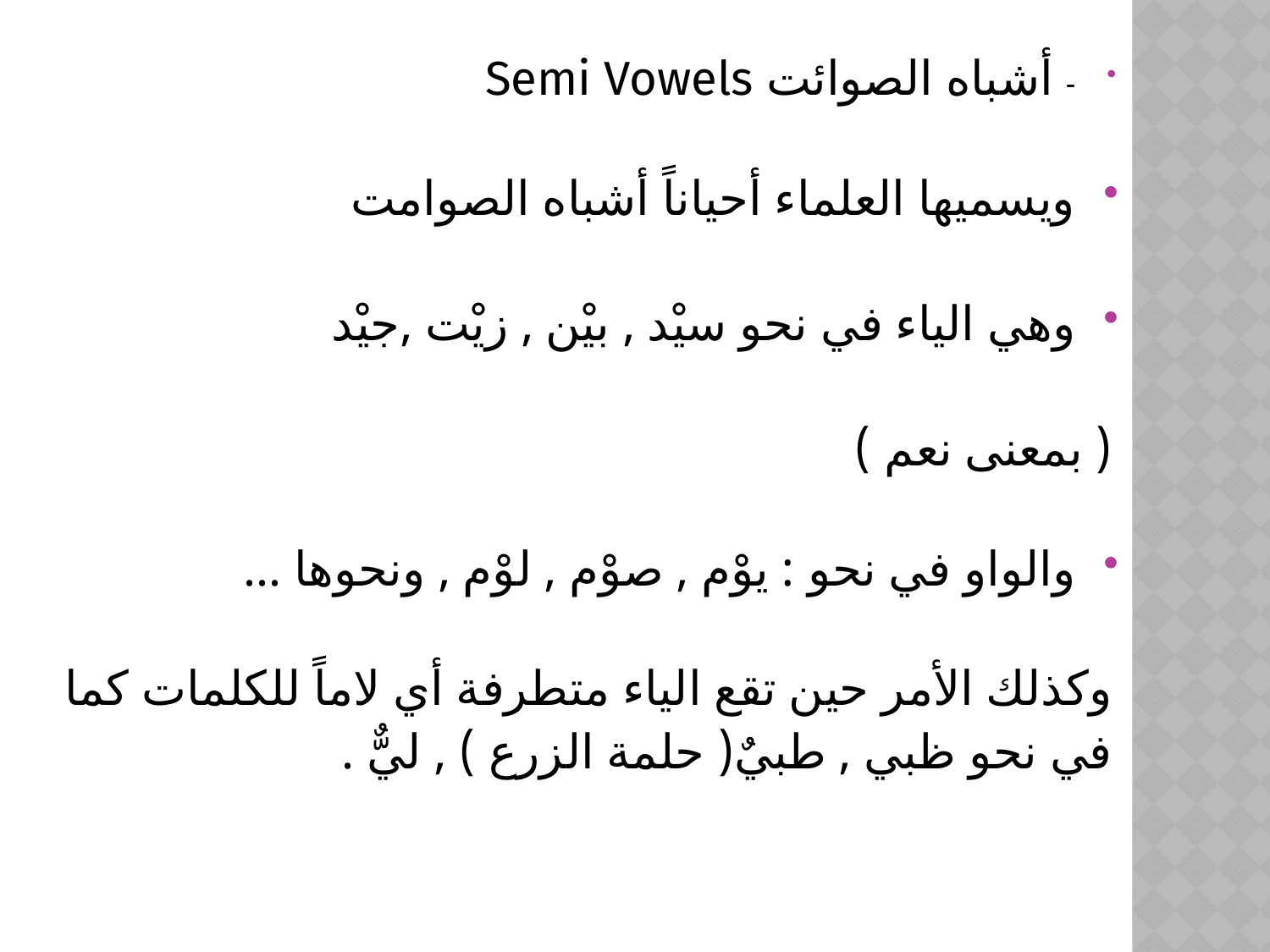

- أشباه الصوائت Semi Vowels
ويسميها العلماء أحياناً أشباه الصوامت

وهي الياء في نحو سيْد , بيْن , زيْت ,جيْد

( بمعنى نعم )
والواو في نحو : يوْم , صوْم , لوْم , ونحوها ...
وكذلك الأمر حين تقع الياء متطرفة أي لاماً للكلمات كما
في نحو ظبي , طبيٌ( حلمة الزرع ) , ليٌّ .